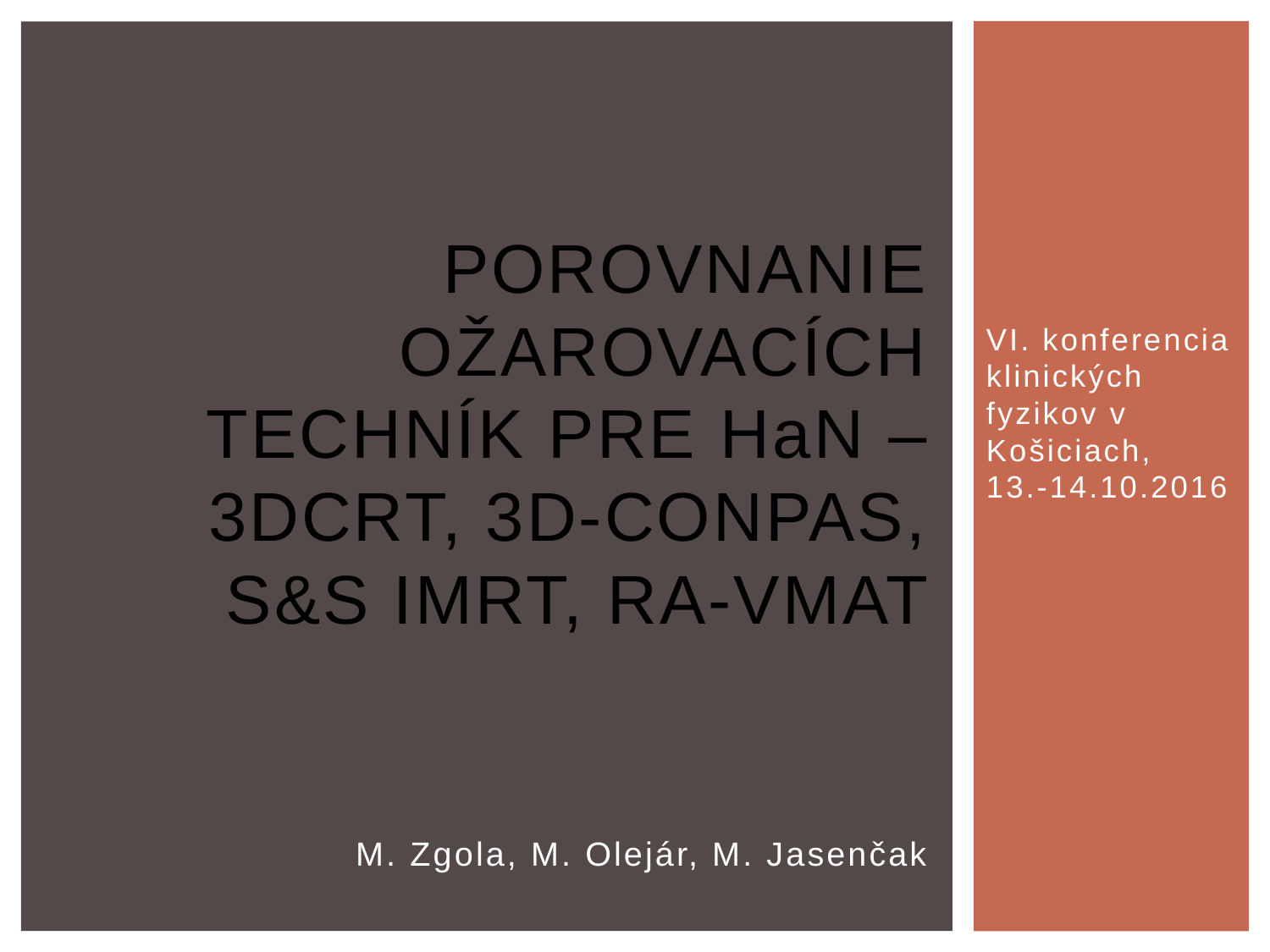

# Porovnanie ožarovacích techník pre HaN – 3DCRT, 3D-ConPas, S&S IMRT, RA-VMAT
VI. konferencia klinických fyzikov v Košiciach,
13.-14.10.2016
M. Zgola, M. Olejár, M. Jasenčak